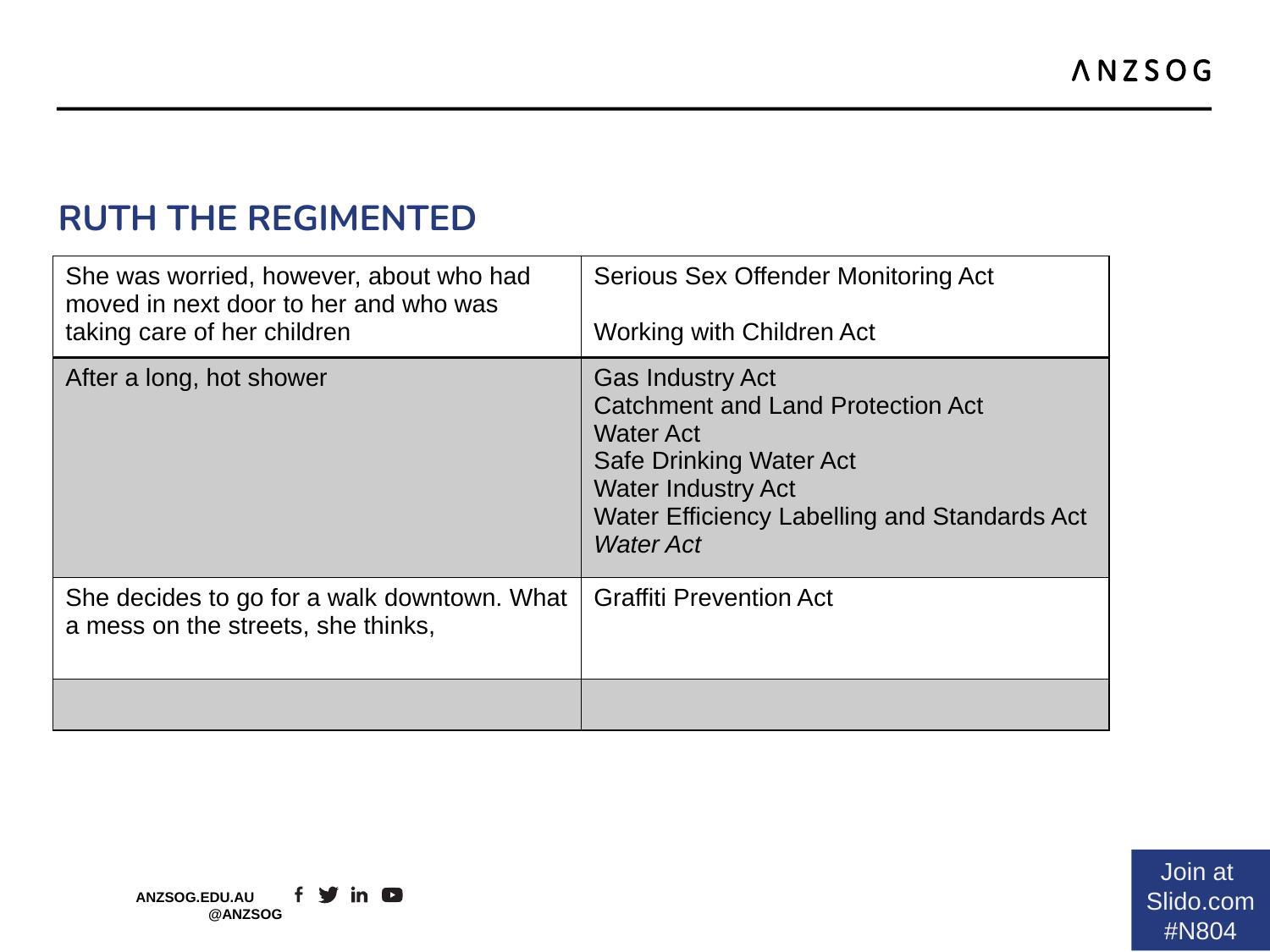

# RUTH the regimented
| She was worried, however, about who had moved in next door to her and who was taking care of her children | Serious Sex Offender Monitoring Act Working with Children Act |
| --- | --- |
| After a long, hot shower | Gas Industry Act Catchment and Land Protection Act Water Act Safe Drinking Water Act Water Industry Act Water Efficiency Labelling and Standards Act Water Act |
| She decides to go for a walk downtown. What a mess on the streets, she thinks, | Graffiti Prevention Act |
|  |  |
Join at
Slido.com
#N804